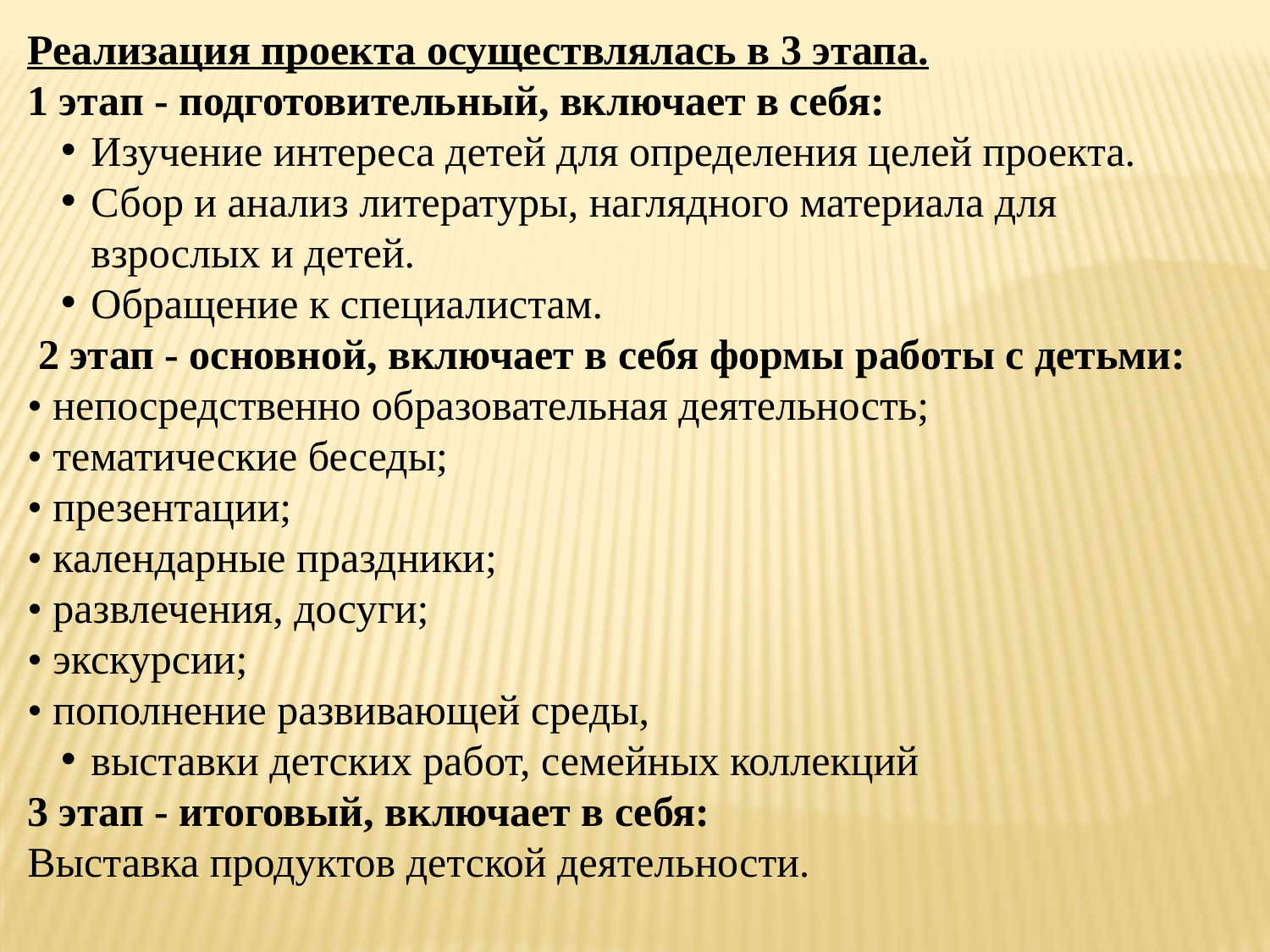

Реализация проекта осуществлялась в 3 этапа.
1 этап - подготовительный, включает в себя:
Изучение интереса детей для определения целей проекта.
Сбор и анализ литературы, наглядного материала для взрослых и детей.
Обращение к специалистам.
 2 этап - основной, включает в себя формы работы с детьми:
• непосредственно образовательная деятельность;
• тематические беседы;
• презентации;
• календарные праздники;
• развлечения, досуги;
• экскурсии;
• пополнение развивающей среды,
выставки детских работ, семейных коллекций
3 этап - итоговый, включает в себя:
Выставка продуктов детской деятельности.